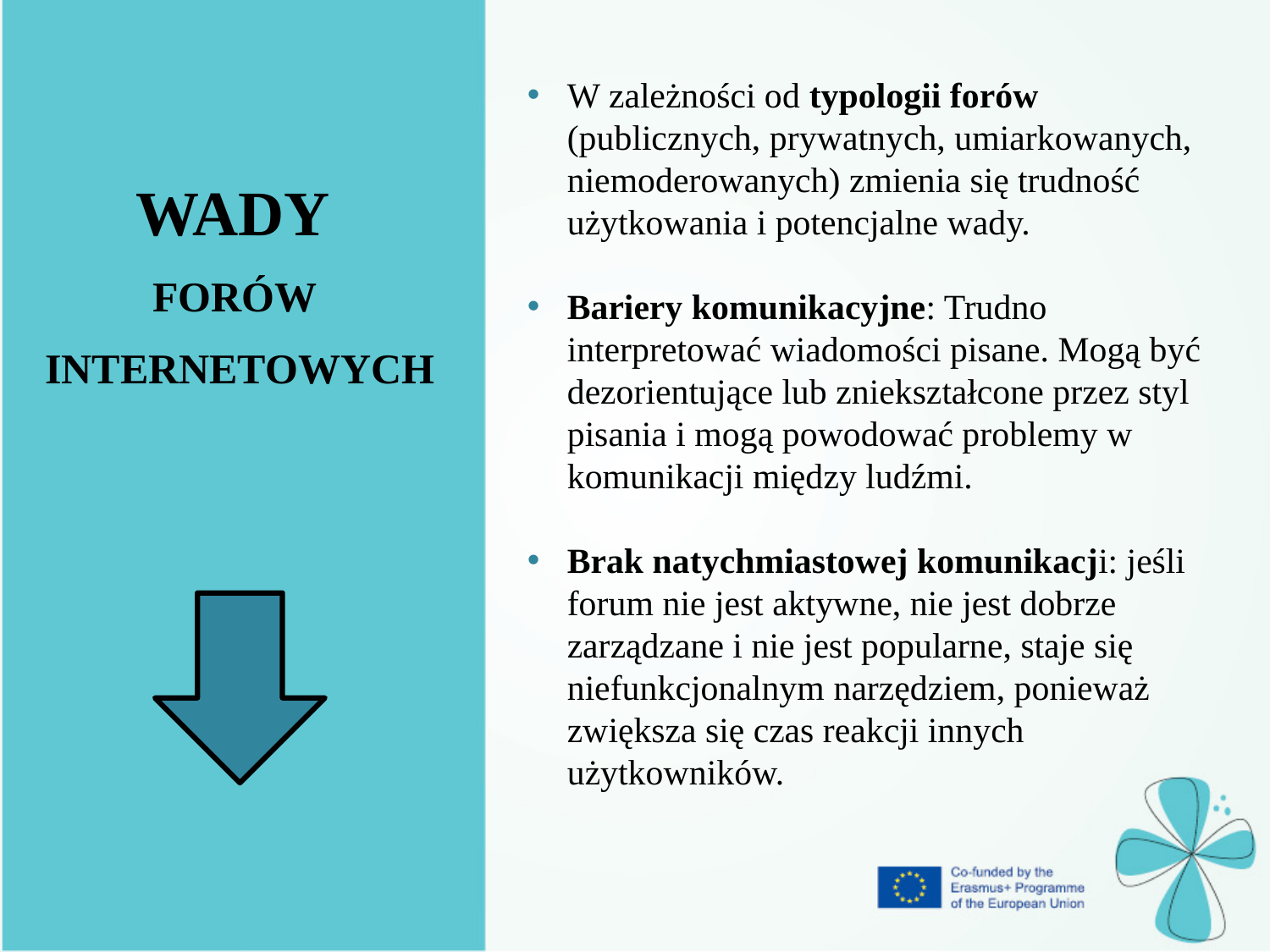

W zależności od typologii forów (publicznych, prywatnych, umiarkowanych, niemoderowanych) zmienia się trudność użytkowania i potencjalne wady.

Bariery komunikacyjne: Trudno interpretować wiadomości pisane. Mogą być dezorientujące lub zniekształcone przez styl pisania i mogą powodować problemy w komunikacji między ludźmi.

Brak natychmiastowej komunikacji: jeśli forum nie jest aktywne, nie jest dobrze zarządzane i nie jest popularne, staje się niefunkcjonalnym narzędziem, ponieważ zwiększa się czas reakcji innych użytkowników.
| Wady Forów Internetowych |
| --- |